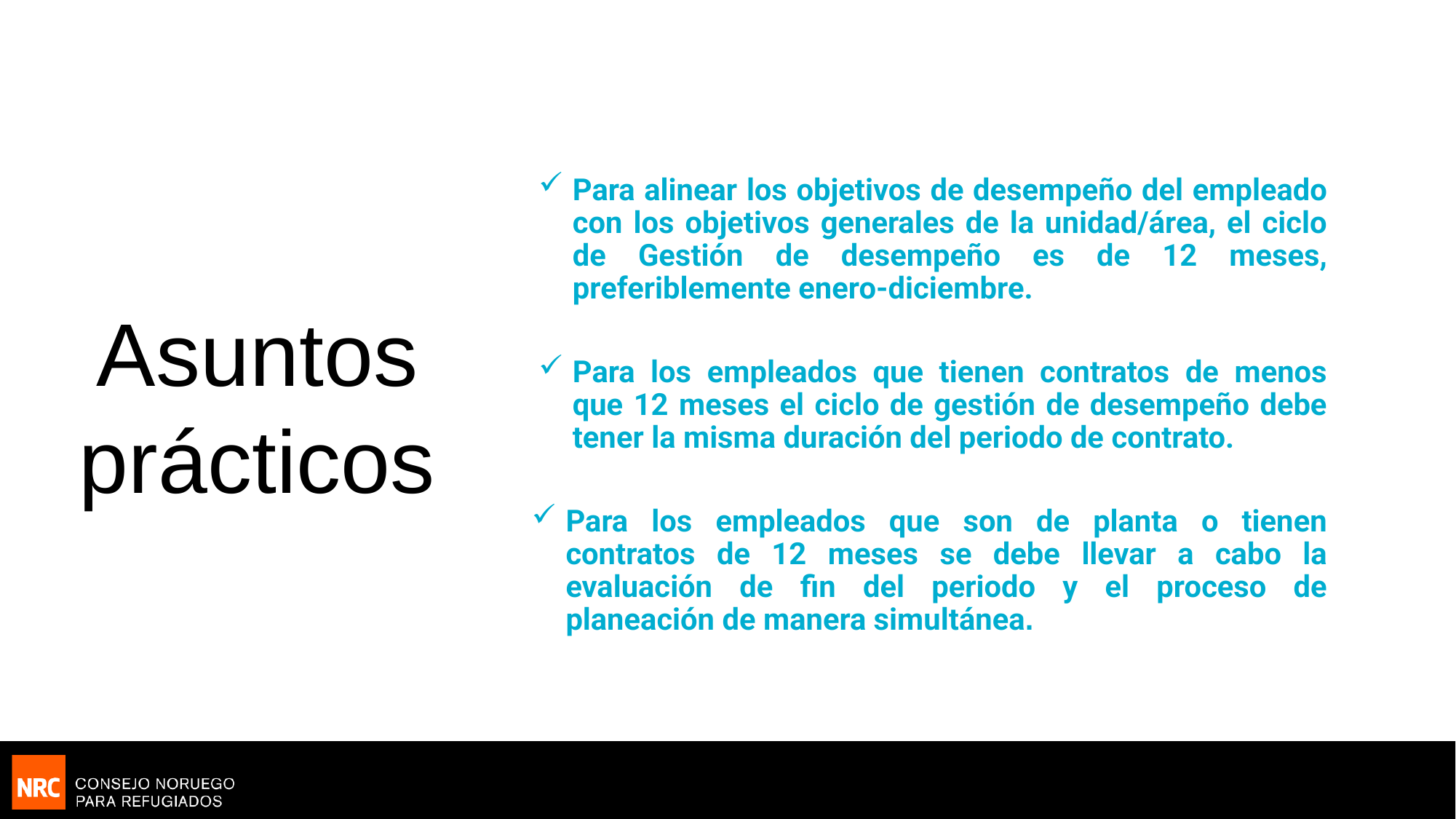

# Asuntos prácticos
Para alinear los objetivos de desempeño del empleado con los objetivos generales de la unidad/área, el ciclo de Gestión de desempeño es de 12 meses, preferiblemente enero-diciembre.

Para los empleados que tienen contratos de menos que 12 meses el ciclo de gestión de desempeño debe tener la misma duración del periodo de contrato.

Para los empleados que son de planta o tienen contratos de 12 meses se debe llevar a cabo la evaluación de fin del periodo y el proceso de planeación de manera simultánea.